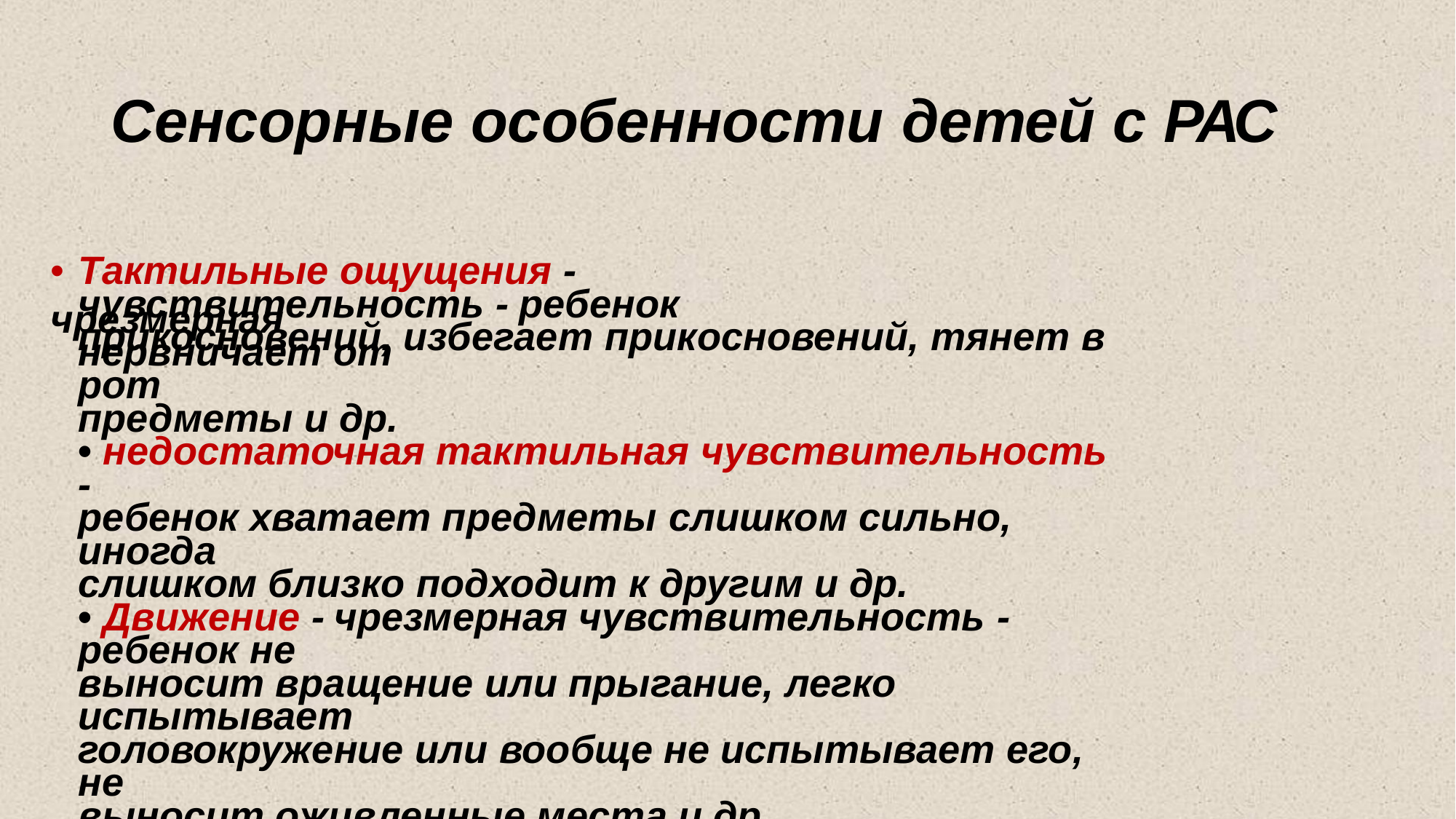

Сенсорные особенности детей с РАС
• Тактильные ощущения - чрезмерная
чувствительность - ребенок нервничает от
прикосновений, избегает прикосновений, тянет в рот
предметы и др.
• недостаточная тактильная чувствительность -
ребенок хватает предметы слишком сильно, иногда
слишком близко подходит к другим и др.
• Движение - чрезмерная чувствительность - ребенок не
выносит вращение или прыгание, легко испытывает
головокружение или вообще не испытывает его, не
выносит оживленные места и др..
• недостаточная чувствительность - ребенок
“врезается” в других или в предметы слишком близко
подходит к другим и др.